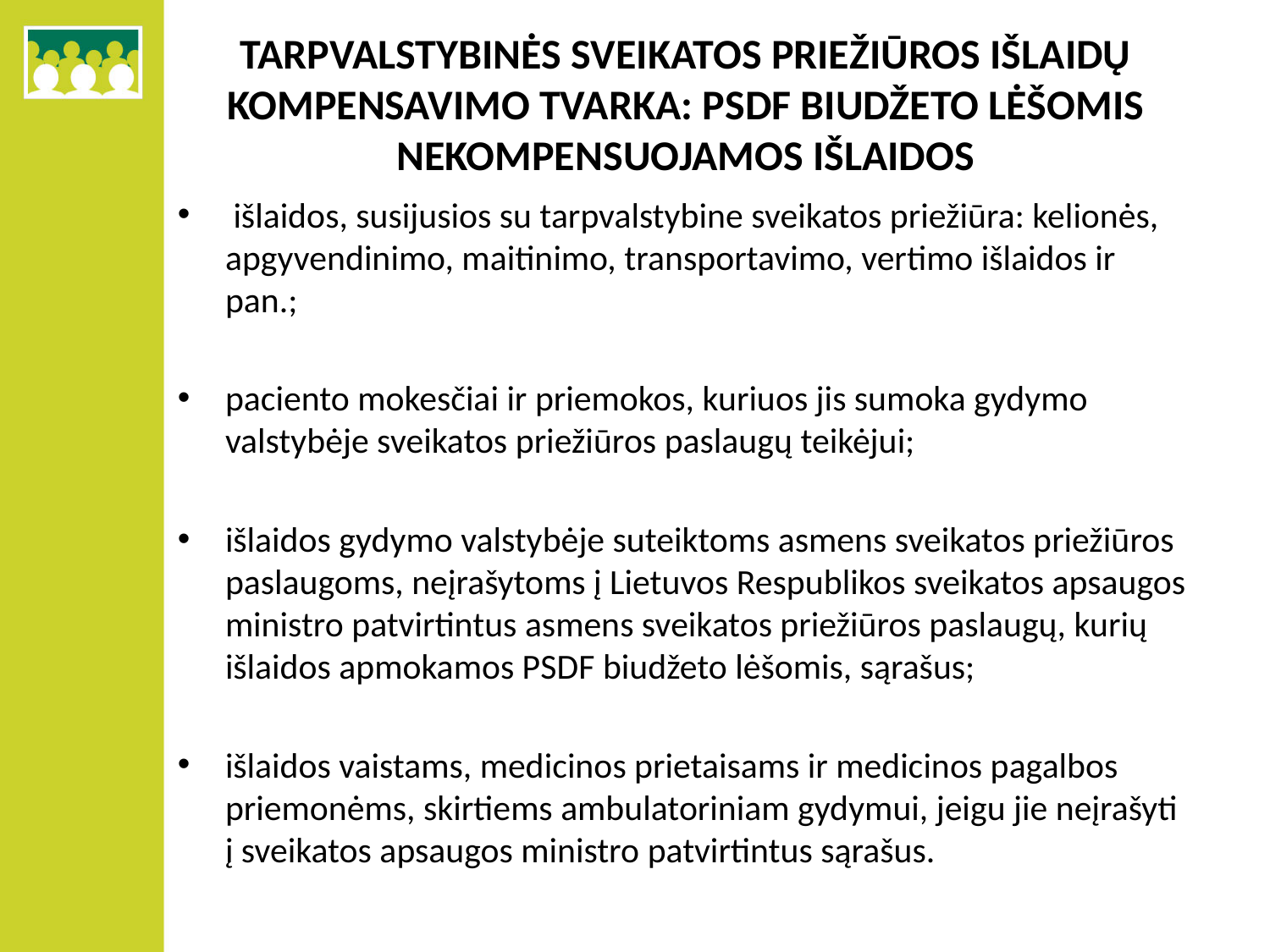

# TARPVALSTYBINĖS SVEIKATOS PRIEŽIŪROS IŠLAIDŲ KOMPENSAVIMO TVARKA: PSDF BIUDŽETO LĖŠOMIS NEKOMPENSUOJAMOS IŠLAIDOS
 išlaidos, susijusios su tarpvalstybine sveikatos priežiūra: kelionės, apgyvendinimo, maitinimo, transportavimo, vertimo išlaidos ir pan.;

paciento mokesčiai ir priemokos, kuriuos jis sumoka gydymo valstybėje sveikatos priežiūros paslaugų teikėjui;

išlaidos gydymo valstybėje suteiktoms asmens sveikatos priežiūros paslaugoms, neįrašytoms į Lietuvos Respublikos sveikatos apsaugos ministro patvirtintus asmens sveikatos priežiūros paslaugų, kurių išlaidos apmokamos PSDF biudžeto lėšomis, sąrašus;

išlaidos vaistams, medicinos prietaisams ir medicinos pagalbos priemonėms, skirtiems ambulatoriniam gydymui, jeigu jie neįrašyti į sveikatos apsaugos ministro patvirtintus sąrašus.